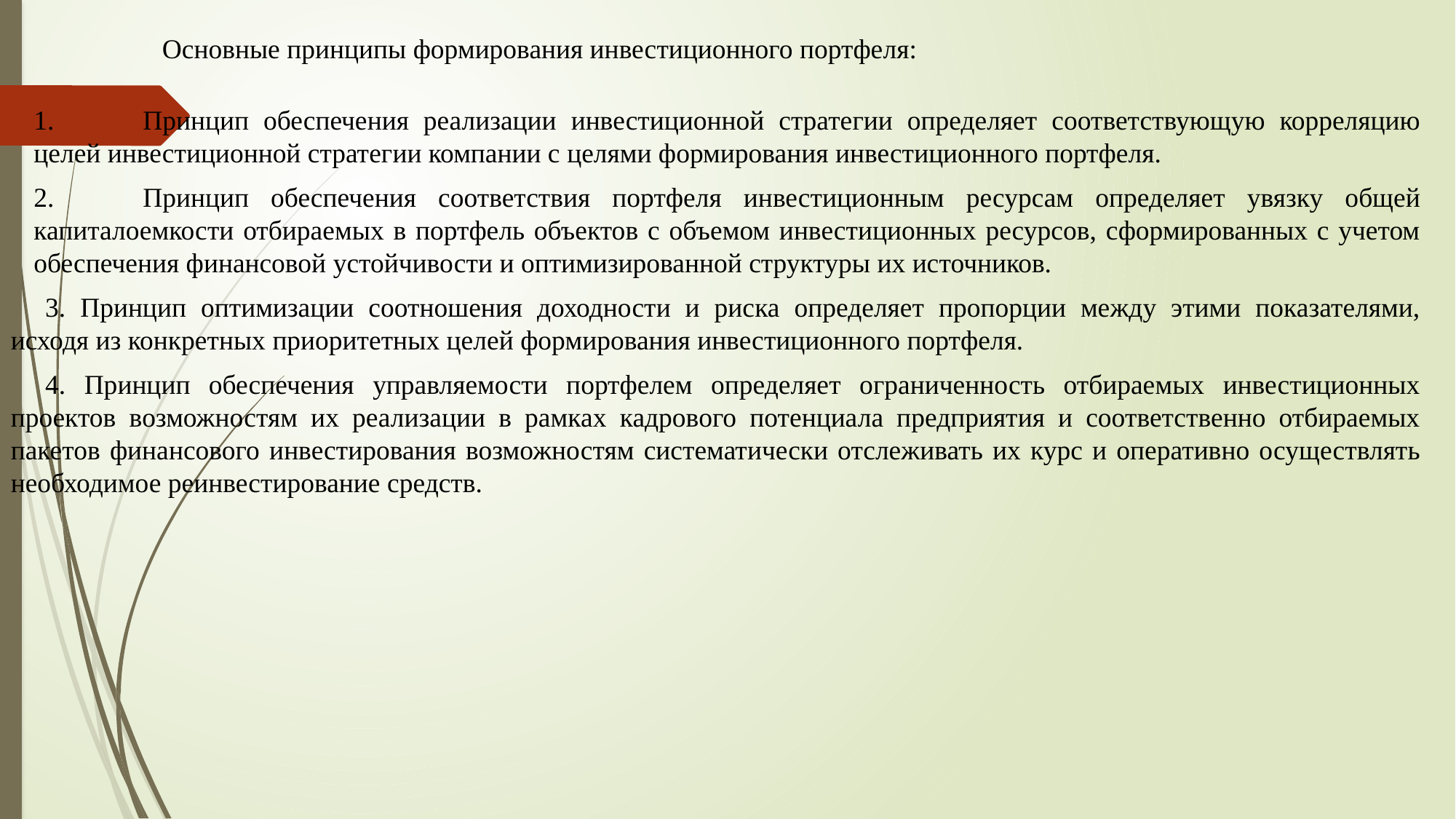

Основные принципы формирования инвестиционного портфеля:
1.	Принцип обеспечения реализации инвестиционной стратегии определяет соответствующую корреляцию целей инвестиционной стратегии компании с целями формирования инвестиционного портфеля.
2.	Принцип обеспечения соответствия портфеля инвестиционным ресурсам определяет увязку общей капиталоемкости отбираемых в портфель объектов с объемом инвестиционных ресурсов, сформированных с учетом обеспечения финансовой устойчивости и оптимизированной структуры их источников.
3. Принцип оптимизации соотношения доходности и риска определяет пропорции между этими показателями, исходя из конкретных приоритетных целей формирования инвестиционного портфеля.
4. Принцип обеспечения управляемости портфелем определяет ограниченность отбираемых инвестиционных проектов возможностям их реализации в рамках кадрового потенциала предприятия и соответственно отбираемых пакетов финансового инвестирования возможностям систематически отслеживать их курс и оперативно осуществлять необходимое реинвестирование средств.